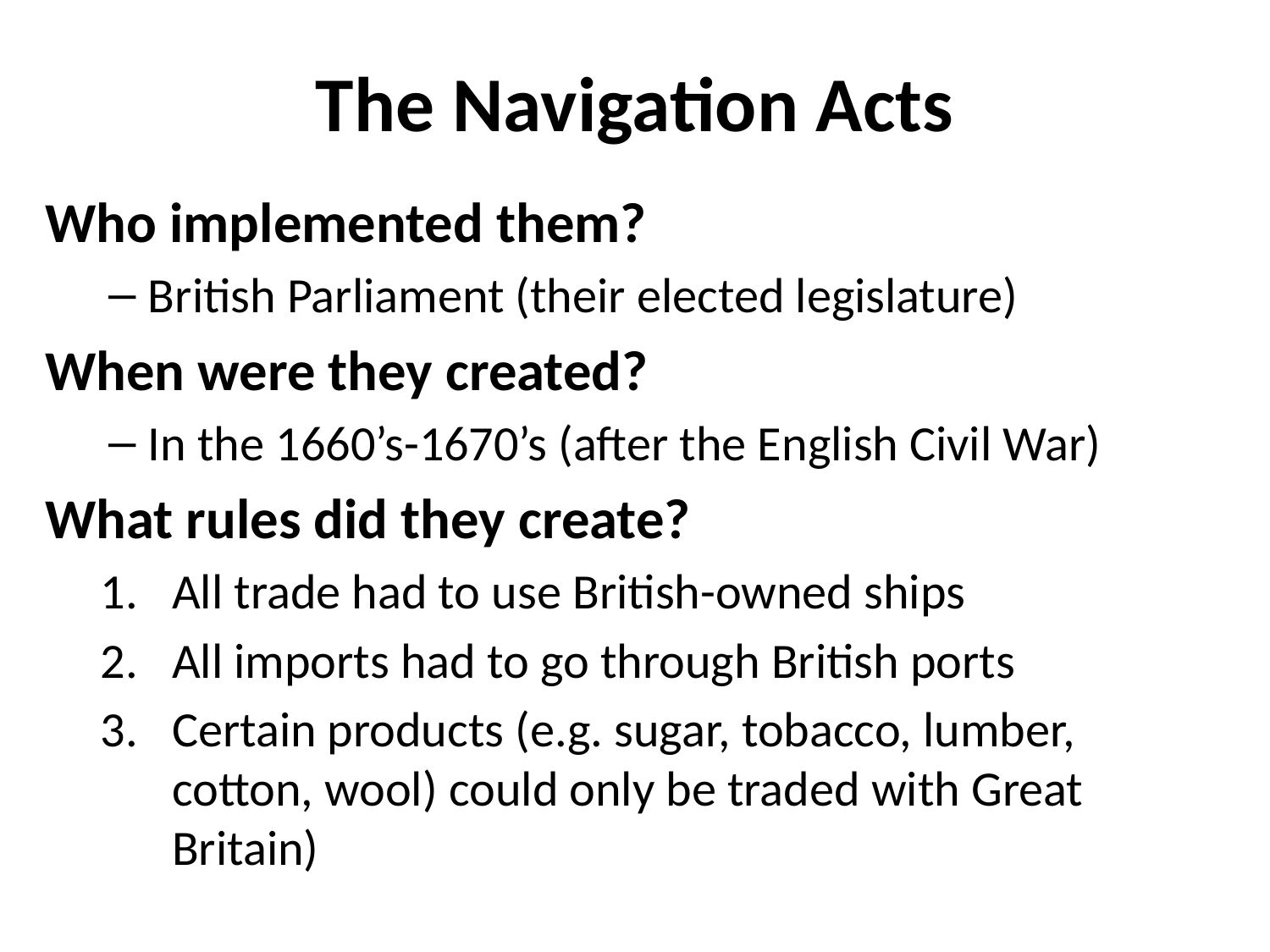

# The Navigation Acts
Who implemented them?
British Parliament (their elected legislature)
When were they created?
In the 1660’s-1670’s (after the English Civil War)
What rules did they create?
All trade had to use British-owned ships
All imports had to go through British ports
Certain products (e.g. sugar, tobacco, lumber, cotton, wool) could only be traded with Great Britain)